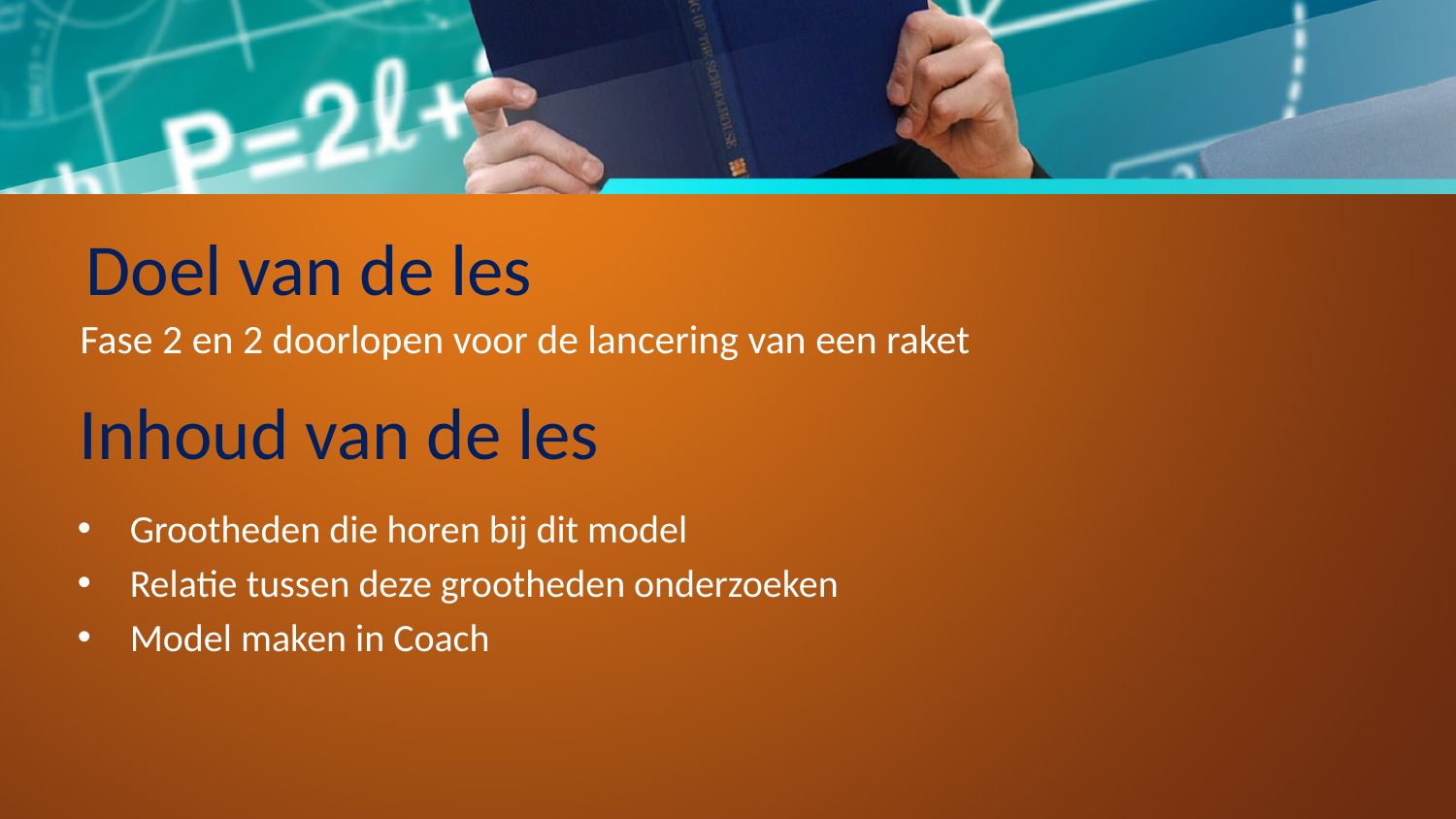

# Doel van de les
Fase 2 en 2 doorlopen voor de lancering van een raket

Inhoud van de les
Grootheden die horen bij dit model
Relatie tussen deze grootheden onderzoeken
Model maken in Coach